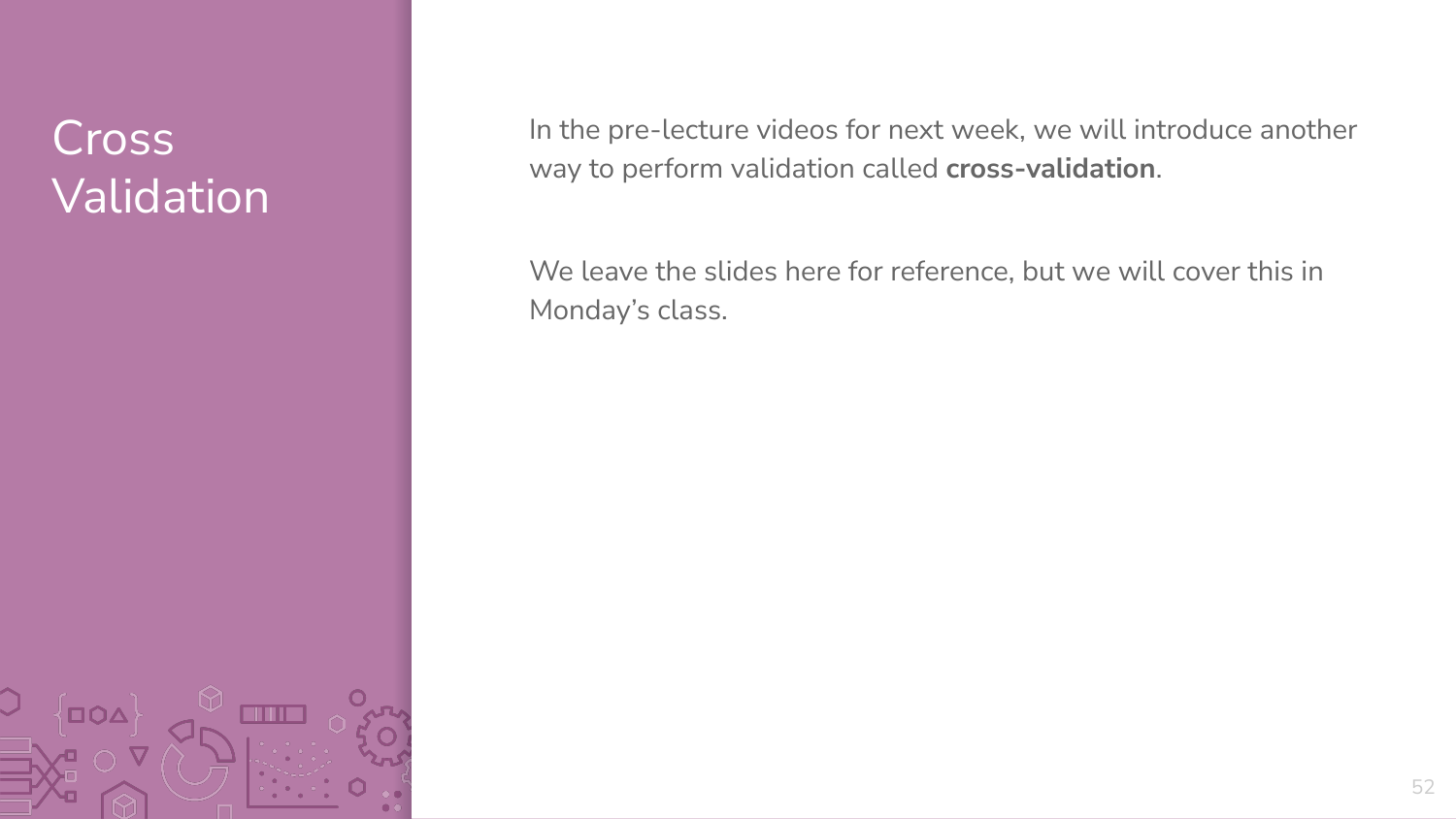

# Cross Validation
In the pre-lecture videos for next week, we will introduce another way to perform validation called cross-validation.

We leave the slides here for reference, but we will cover this in Monday’s class.
52